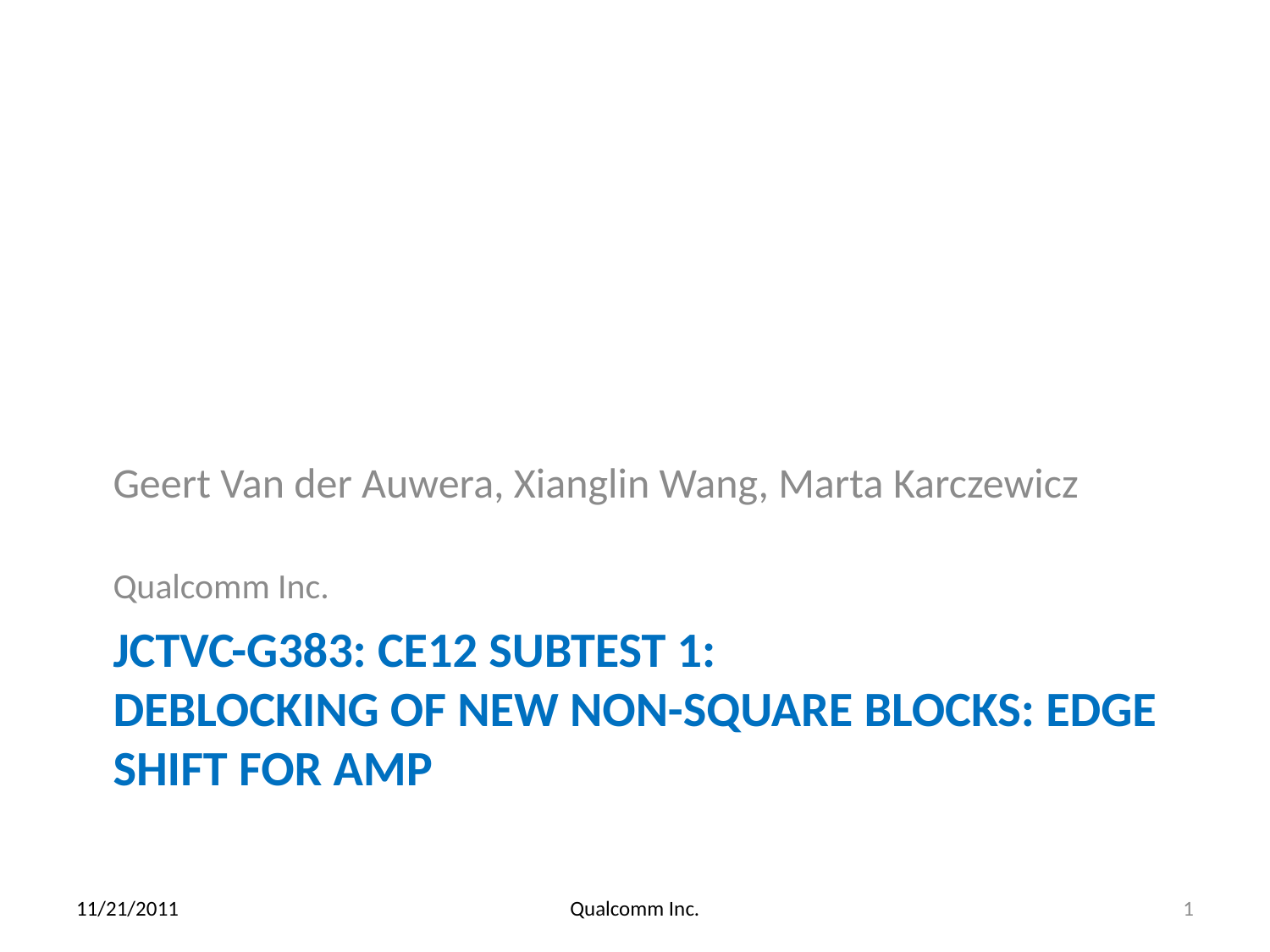

Geert Van der Auwera, Xianglin Wang, Marta Karczewicz

Qualcomm Inc.
# JCTVC-G383: CE12 Subtest 1: Deblocking of new non-square blocks: edge shift for AMP
11/21/2011
Qualcomm Inc.
1